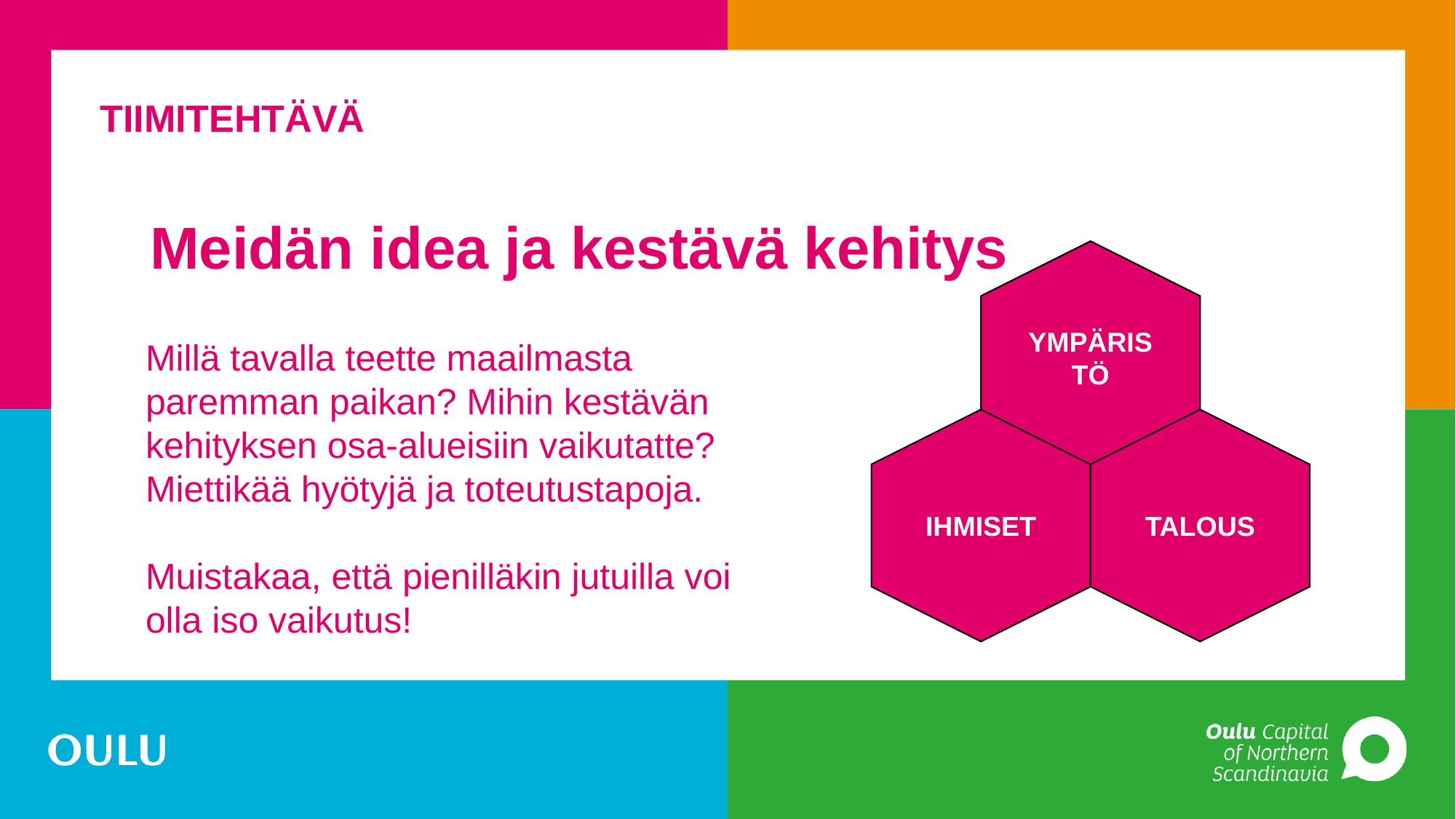

# TIIMITEHTÄVÄ
Meidän idea ja kestävä kehitys
YMPÄRISTÖ
Millä tavalla teette maailmasta paremman paikan? Mihin kestävän kehityksen osa-alueisiin vaikutatte? Miettikää hyötyjä ja toteutustapoja.

Muistakaa, että pienilläkin jutuilla voi olla iso vaikutus!

TALOUS
IHMISET